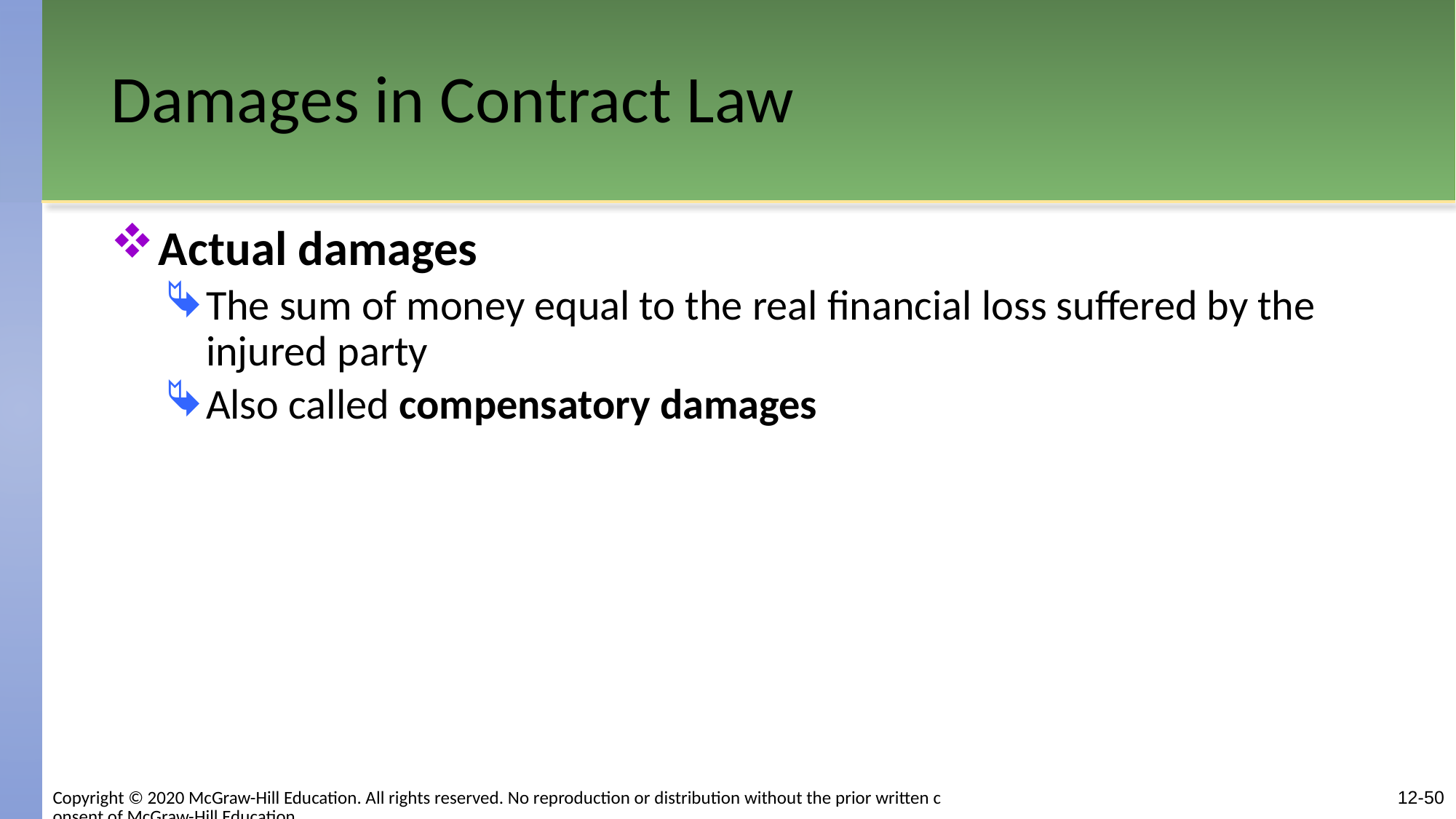

# Damages in Contract Law
Actual damages
The sum of money equal to the real financial loss suffered by the injured party
Also called compensatory damages
Copyright © 2020 McGraw-Hill Education. All rights reserved. No reproduction or distribution without the prior written consent of McGraw-Hill Education.
12-50